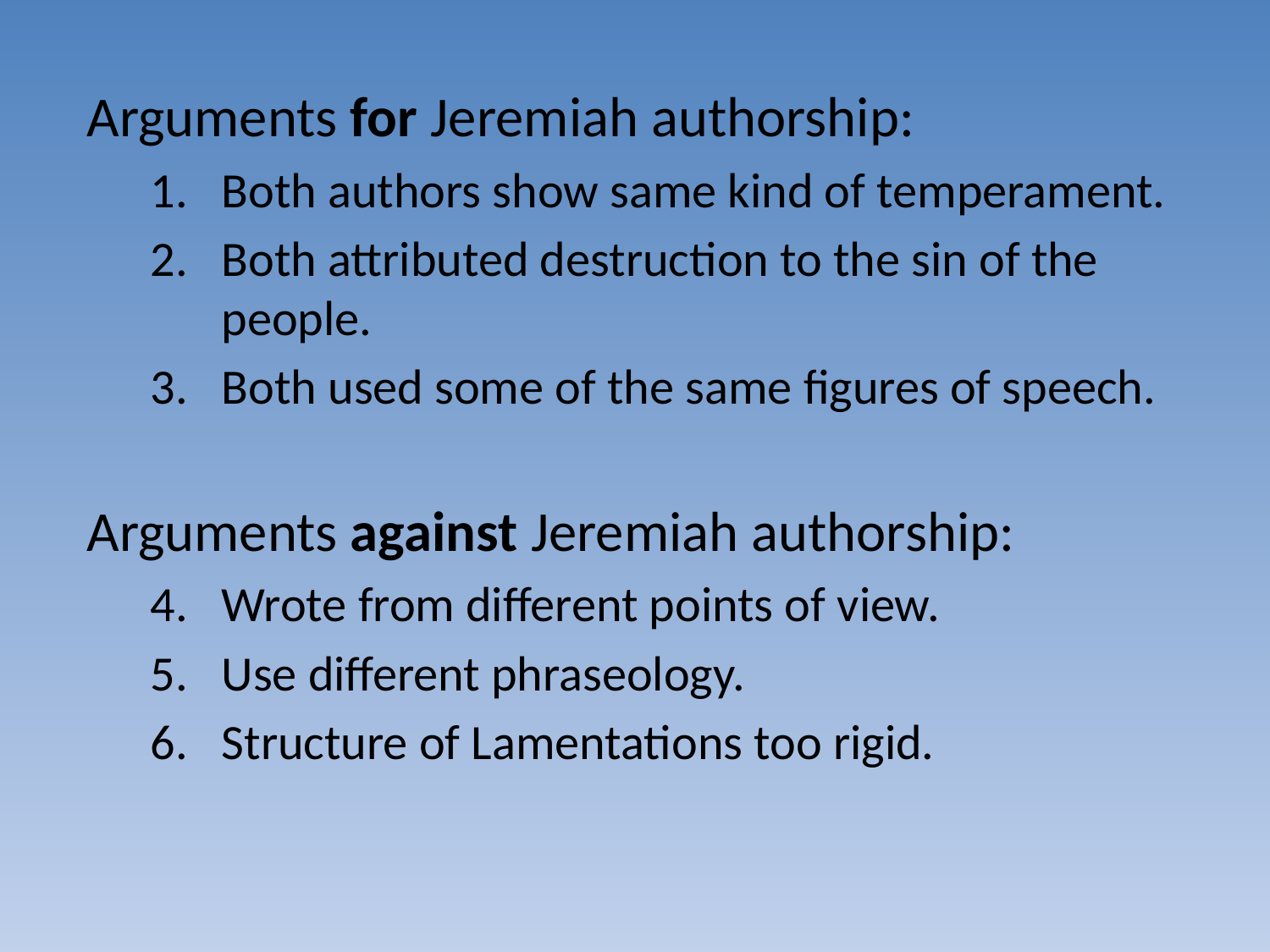

Arguments for Jeremiah authorship:
Both authors show same kind of temperament.
Both attributed destruction to the sin of the people.
Both used some of the same figures of speech.

Arguments against Jeremiah authorship:
Wrote from different points of view.
Use different phraseology.
Structure of Lamentations too rigid.